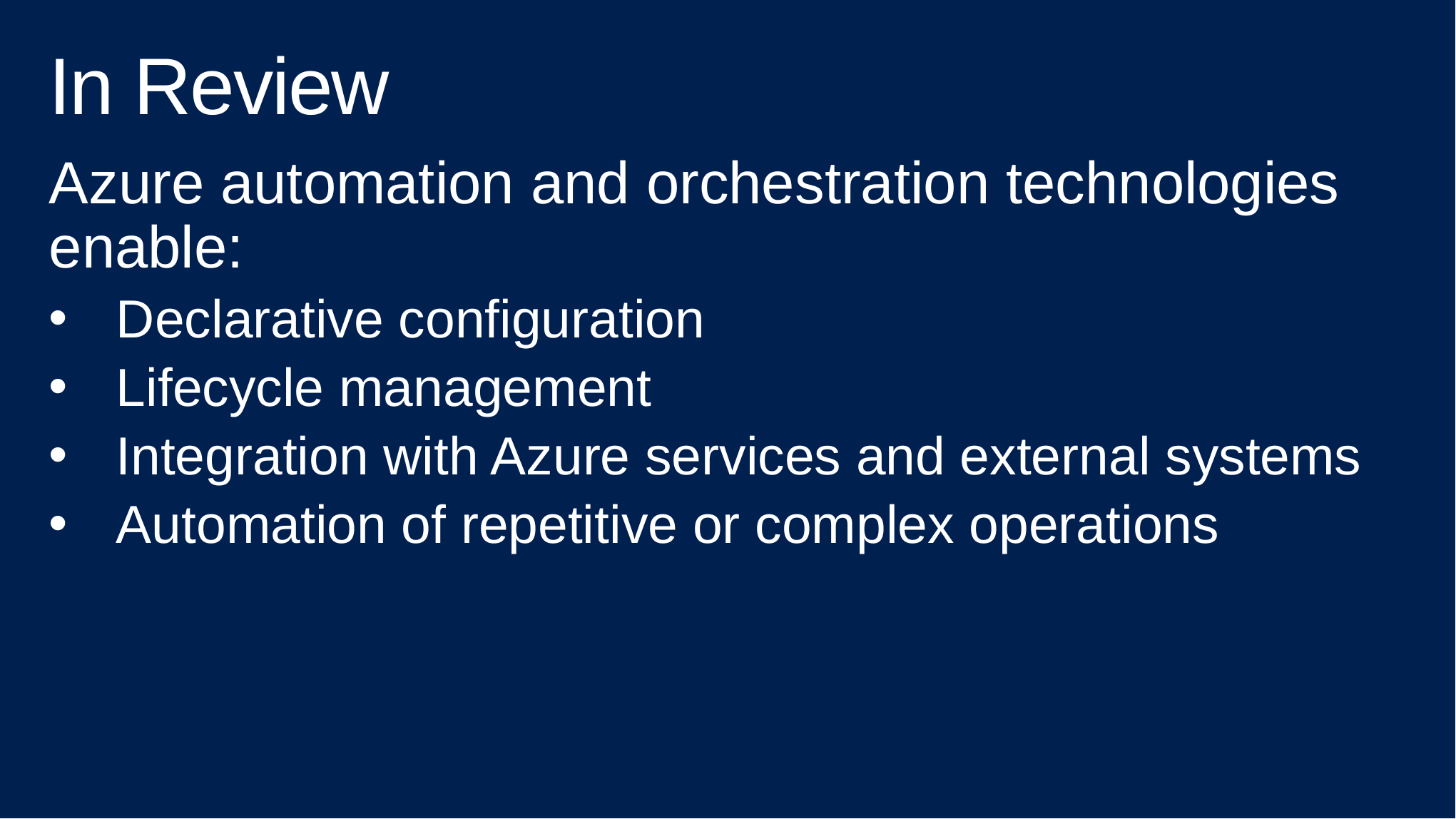

# In Review
Azure automation and orchestration technologies enable:
Declarative configuration
Lifecycle management
Integration with Azure services and external systems
Automation of repetitive or complex operations